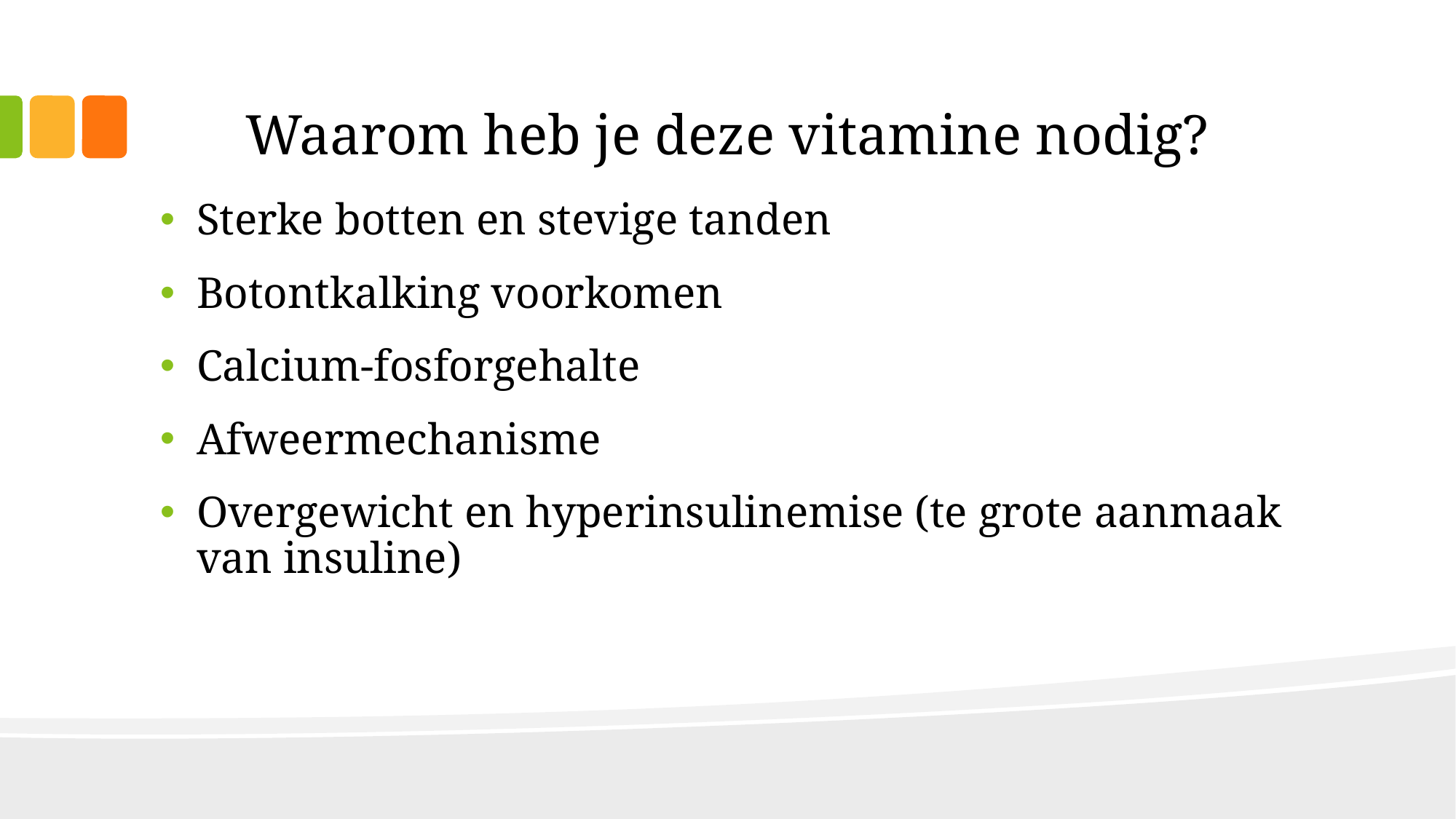

# Waarom heb je deze vitamine nodig?
Sterke botten en stevige tanden
Botontkalking voorkomen
Calcium-fosforgehalte
Afweermechanisme
Overgewicht en hyperinsulinemise (te grote aanmaak van insuline)